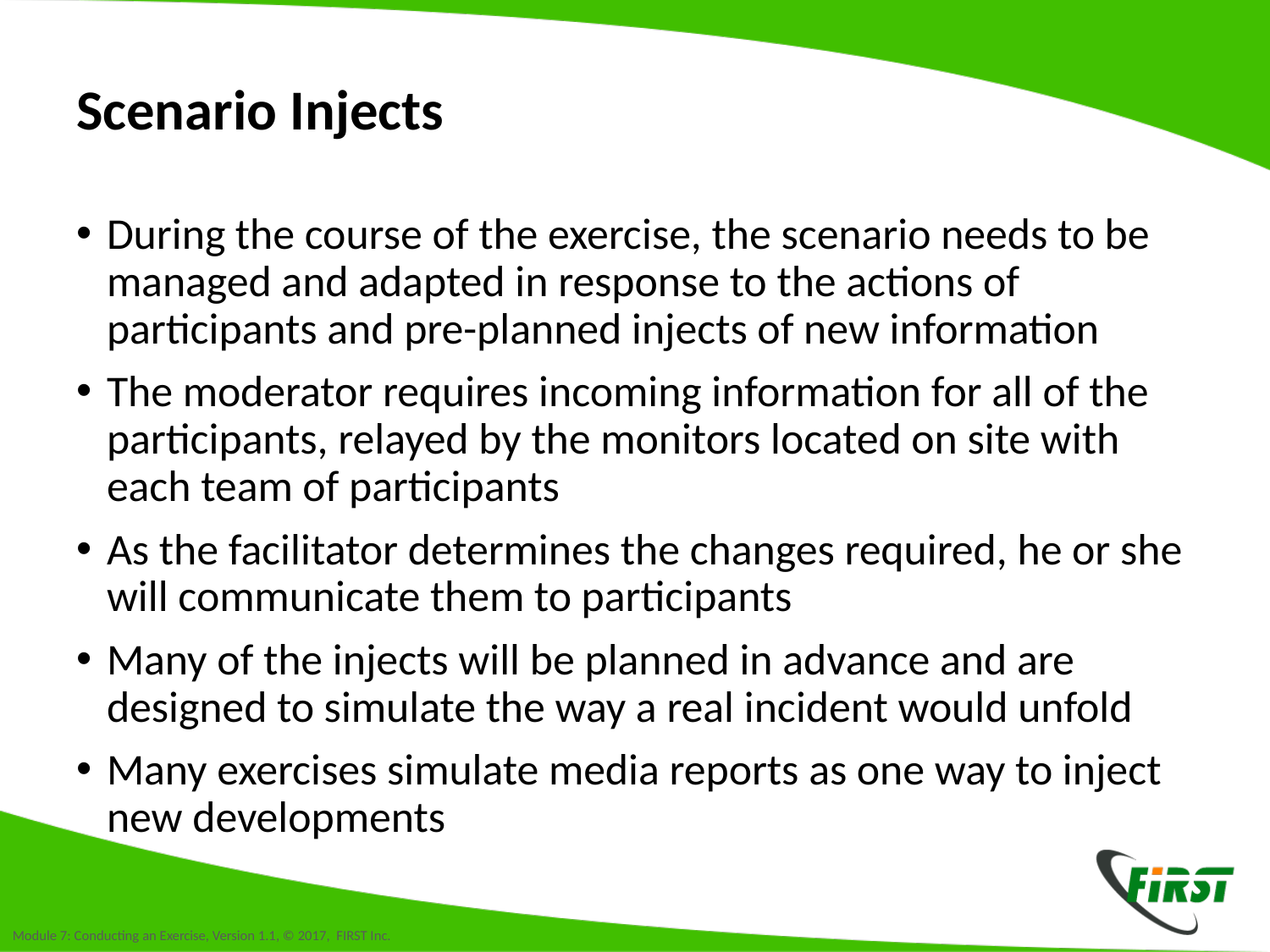

# Scenario Injects
During the course of the exercise, the scenario needs to be managed and adapted in response to the actions of participants and pre-planned injects of new information
The moderator requires incoming information for all of the participants, relayed by the monitors located on site with each team of participants
As the facilitator determines the changes required, he or she will communicate them to participants
Many of the injects will be planned in advance and are designed to simulate the way a real incident would unfold
Many exercises simulate media reports as one way to inject new developments